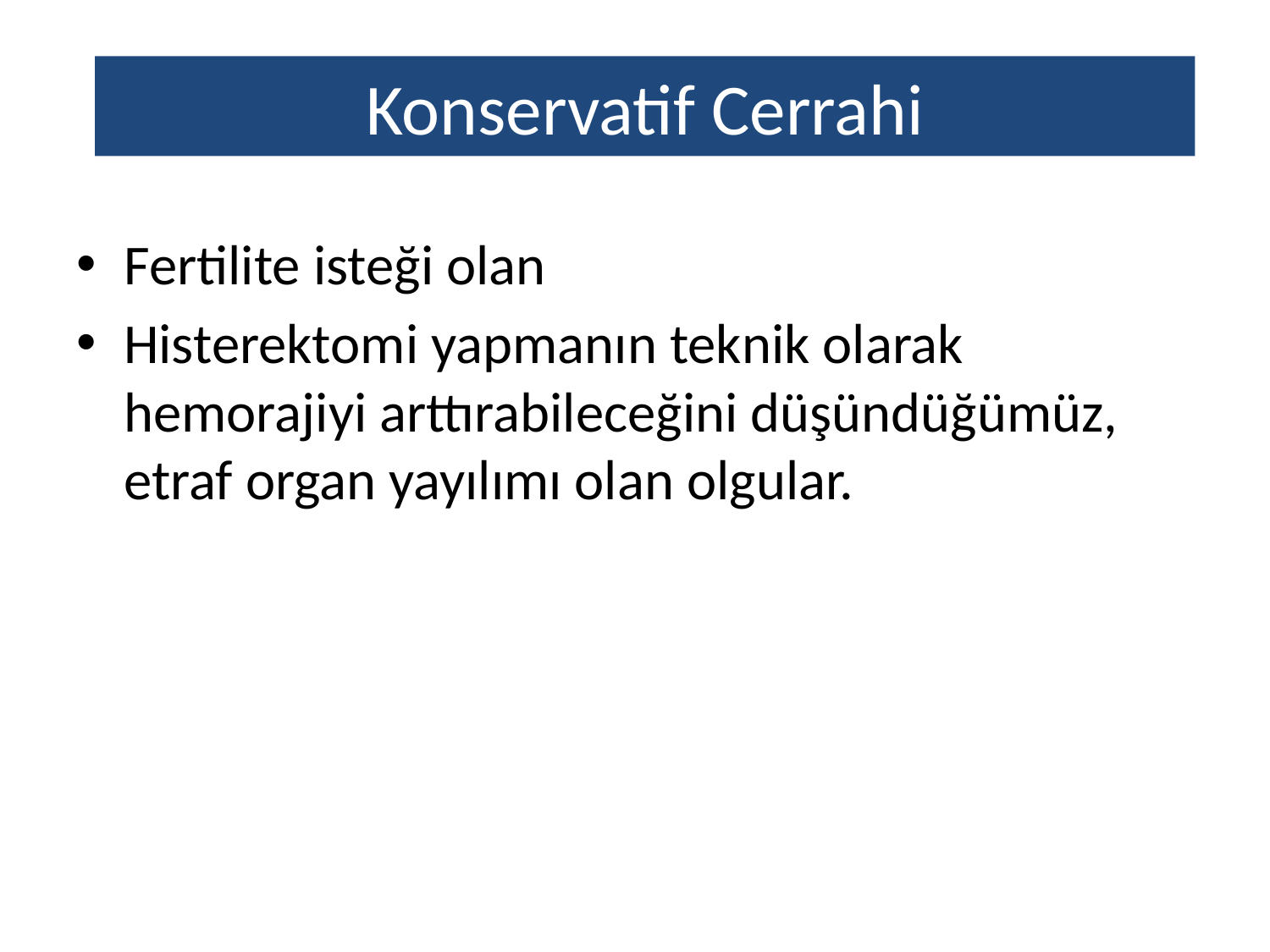

# Konservatif Cerrahi
Fertilite isteği olan
Histerektomi yapmanın teknik olarak hemorajiyi arttırabileceğini düşündüğümüz, etraf organ yayılımı olan olgular.